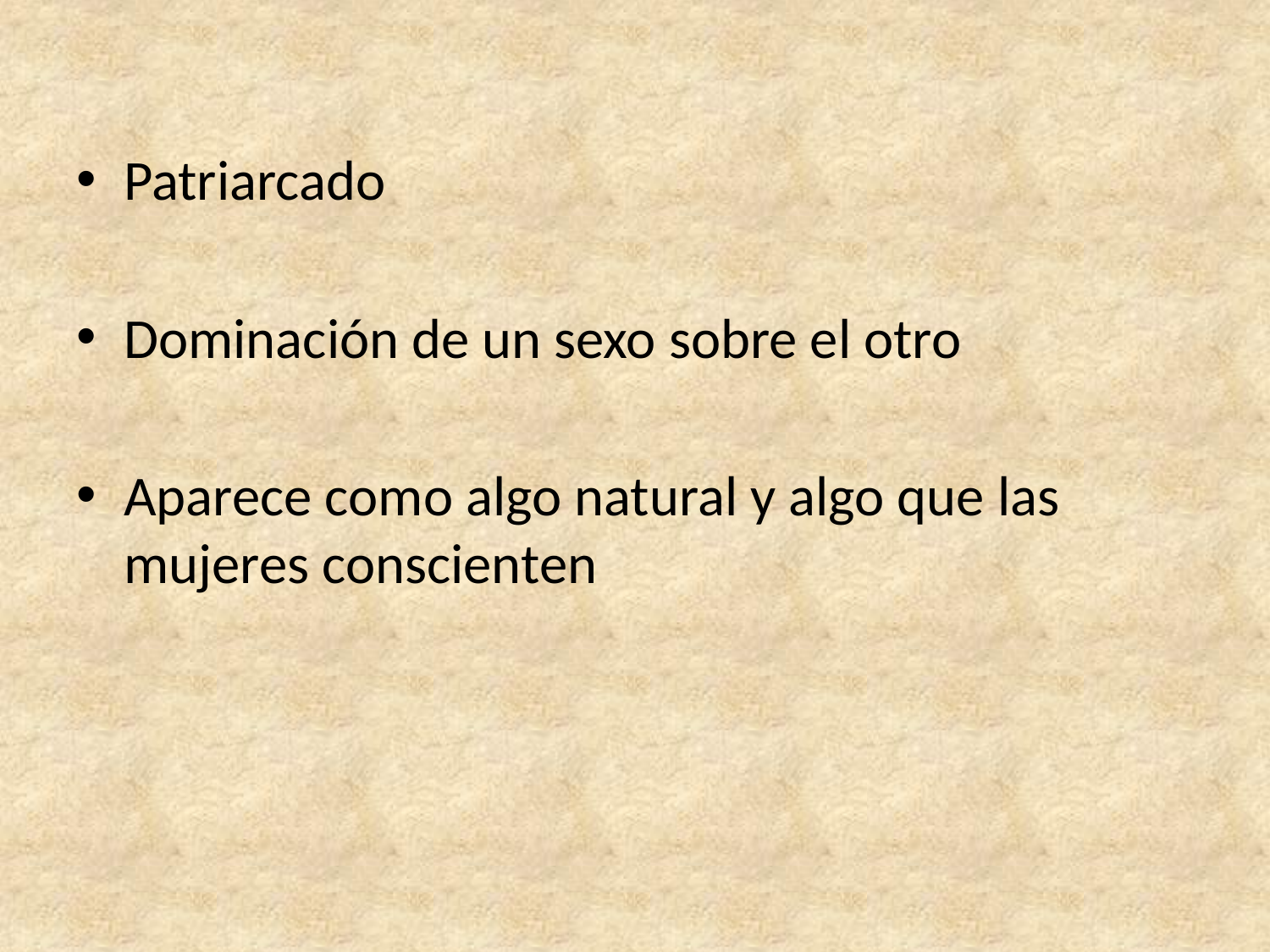

#
Patriarcado

Dominación de un sexo sobre el otro

Aparece como algo natural y algo que las mujeres conscienten